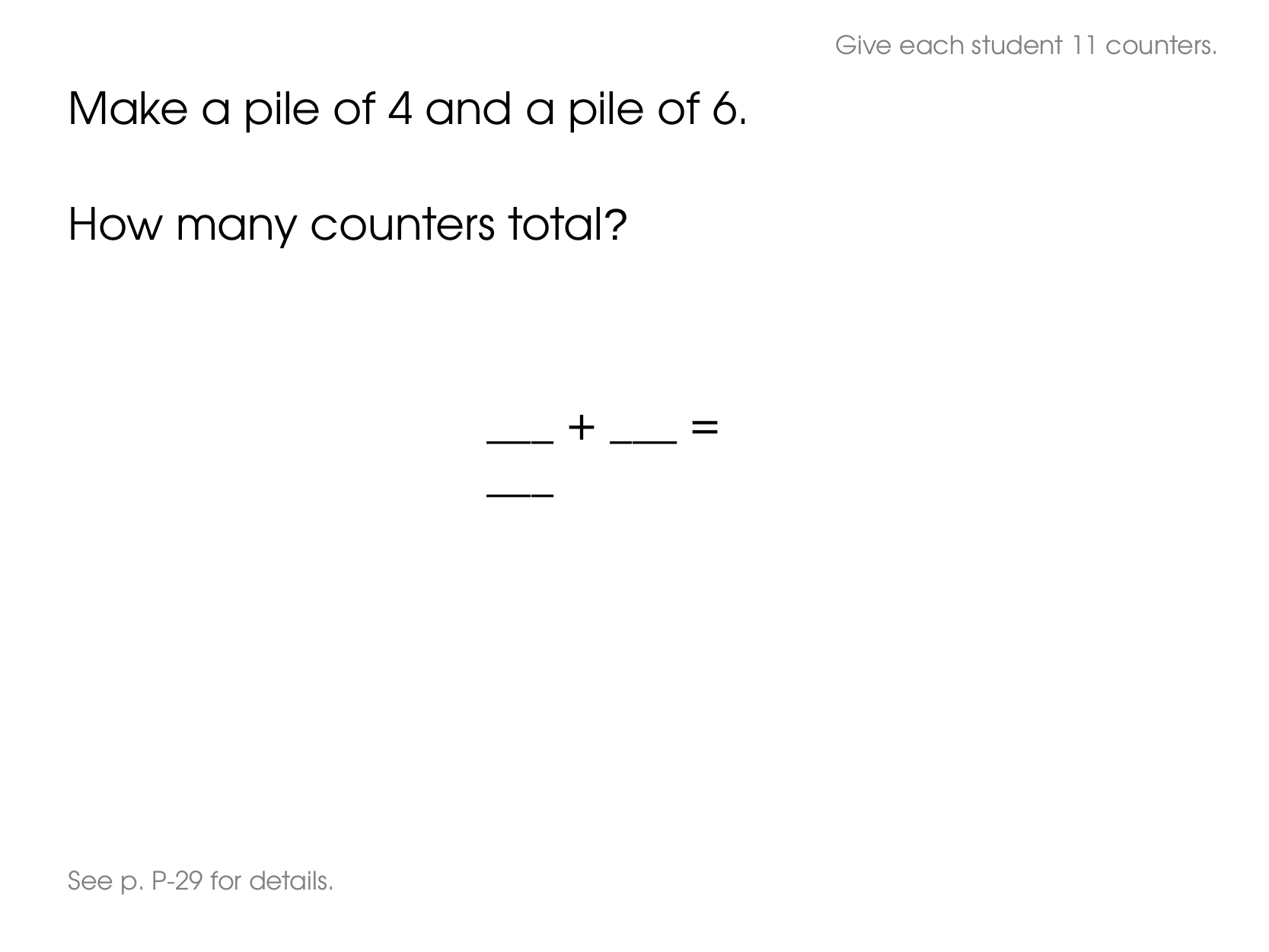

Give each student 11 counters.
Make a pile of 4 and a pile of 6.
How many counters total?
___ + ___ = ___
See p. P-29 for details.